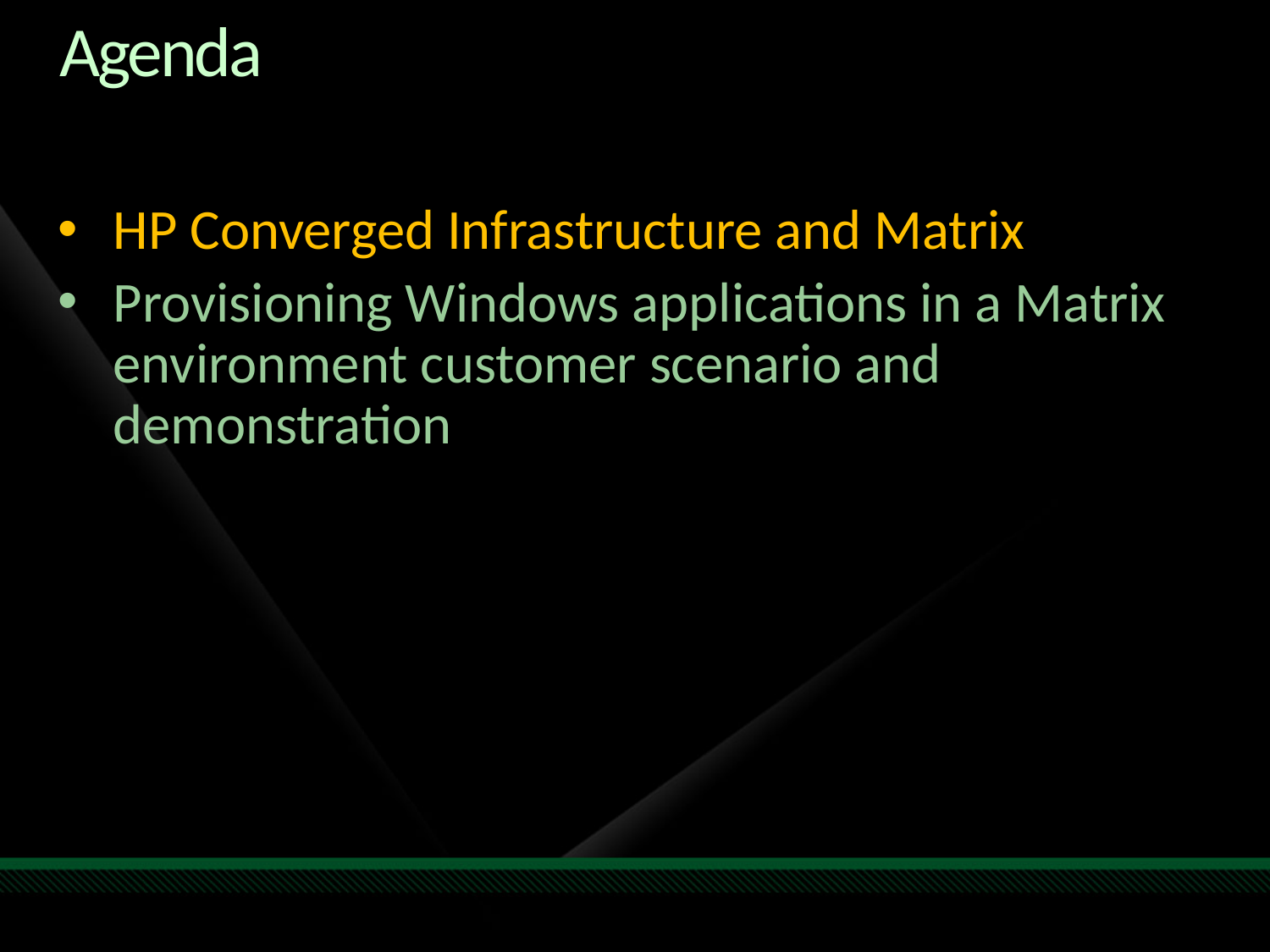

# Agenda
HP Converged Infrastructure and Matrix
Provisioning Windows applications in a Matrix environment customer scenario and demonstration